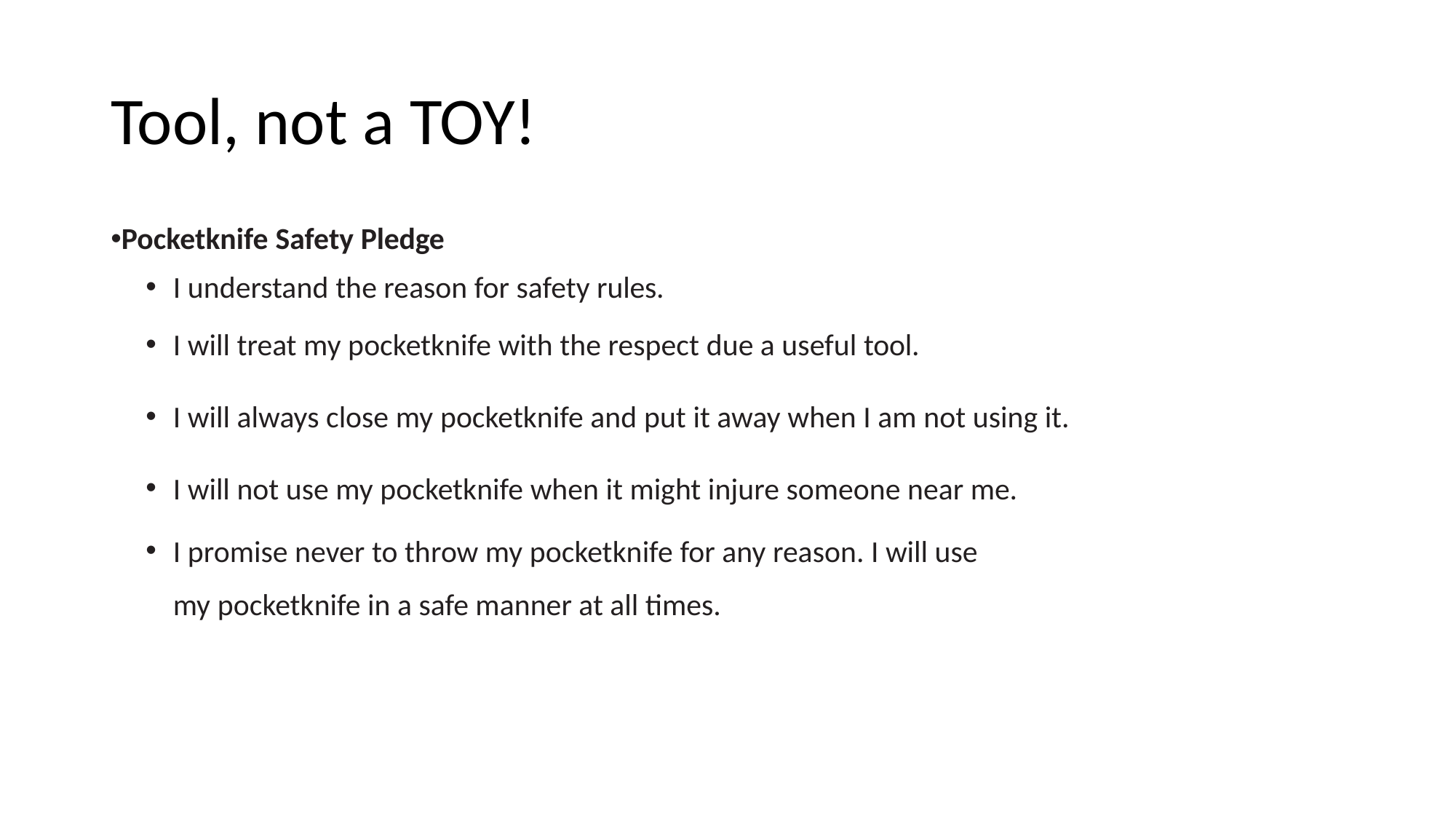

# Tool, not a TOY!
Pocketknife Safety Pledge
I understand the reason for safety rules.
I will treat my pocketknife with the respect due a useful tool.
I will always close my pocketknife and put it away when I am not using it.
I will not use my pocketknife when it might injure someone near me.
I promise never to throw my pocketknife for any reason. I will use my pocketknife in a safe manner at all times.